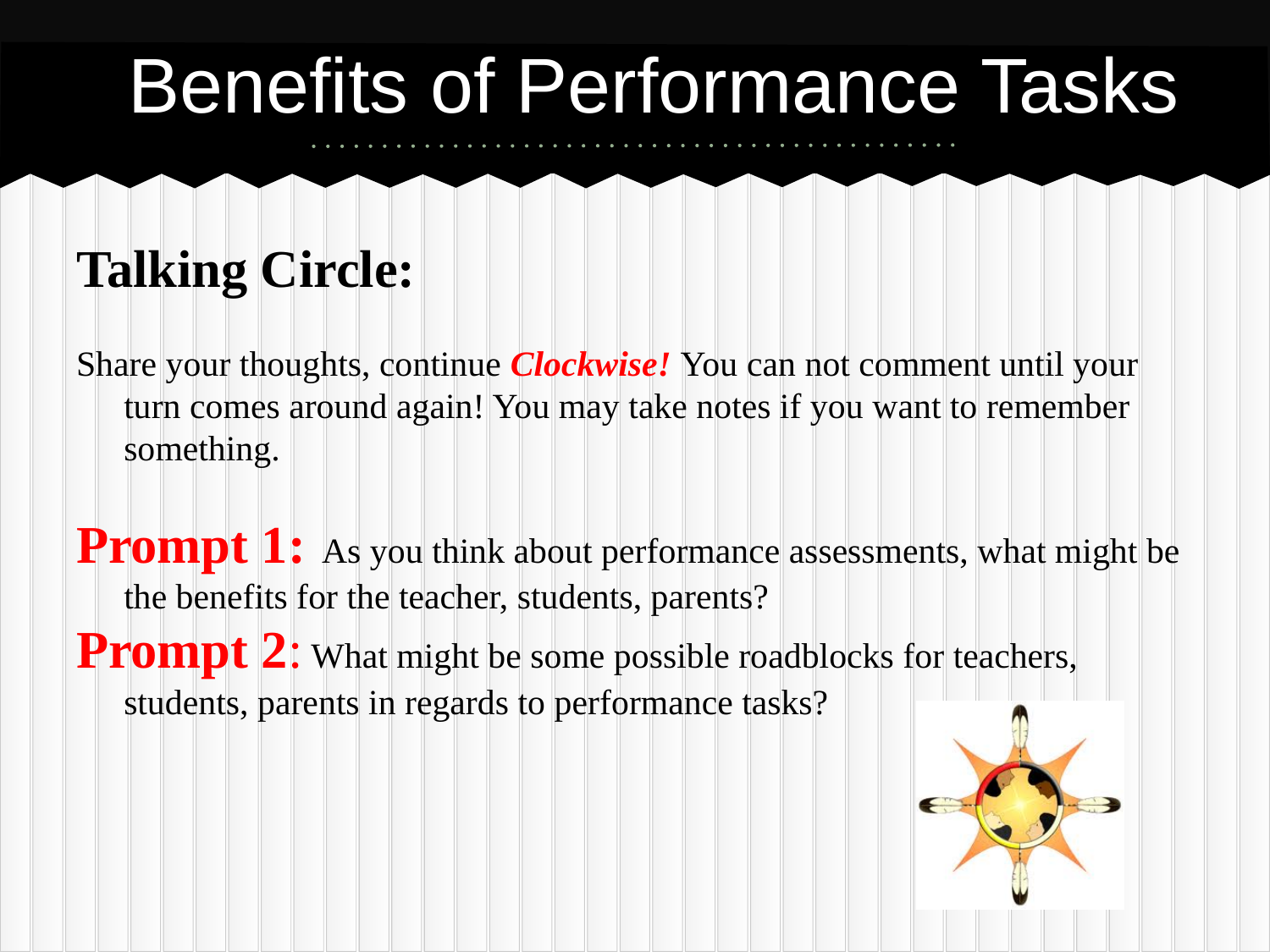

# Benefits of Performance Tasks
Talking Circle:

Share your thoughts, continue Clockwise! You can not comment until your turn comes around again! You may take notes if you want to remember something.

Prompt 1:  As you think about performance assessments, what might be the benefits for the teacher, students, parents?
Prompt 2: What might be some possible roadblocks for teachers, students, parents in regards to performance tasks?